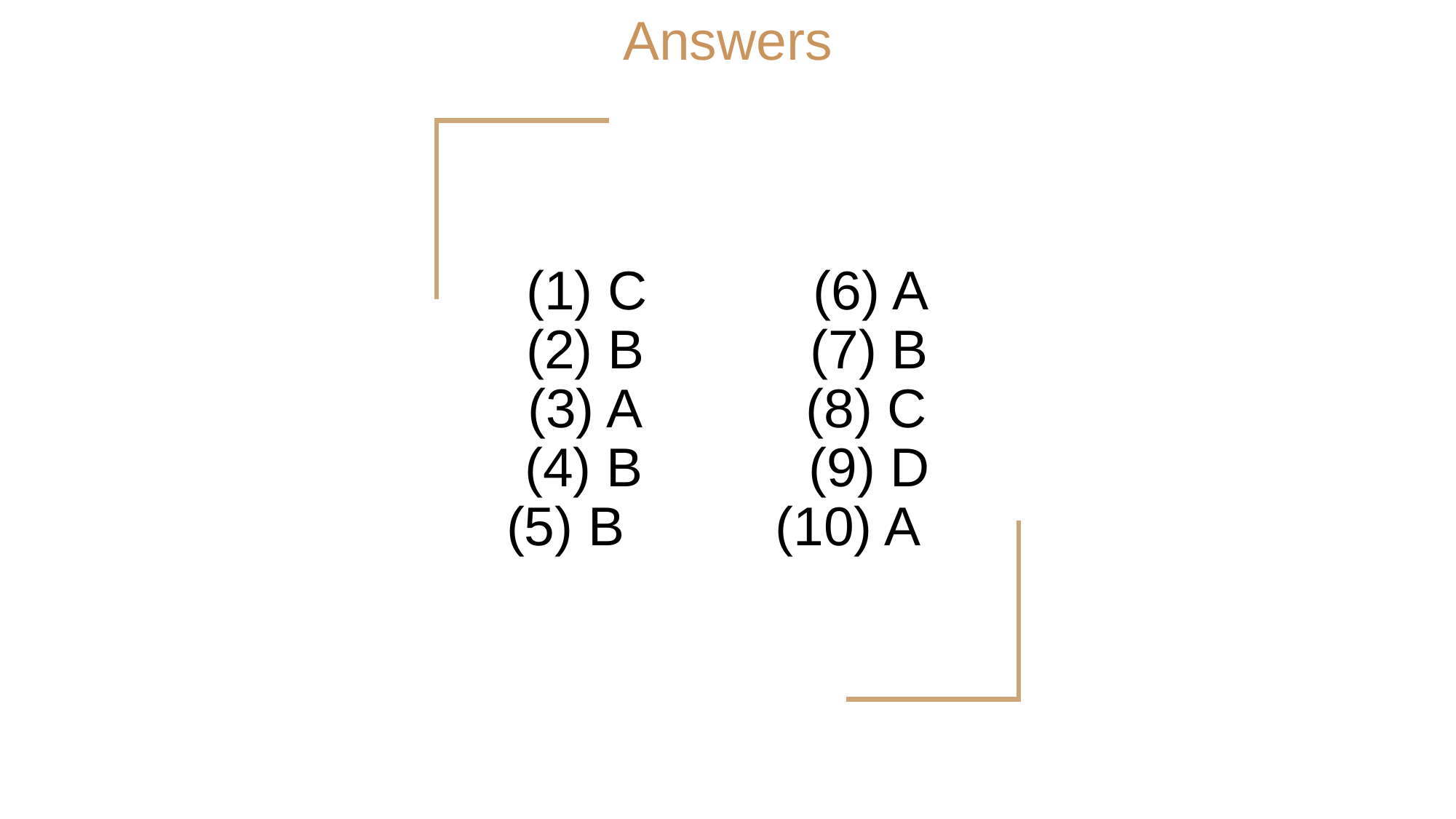

Answers

(1) C           (6) A
(2) B           (7) B
(3) A           (8) C
(4) B           (9) D
(5) B          (10) A